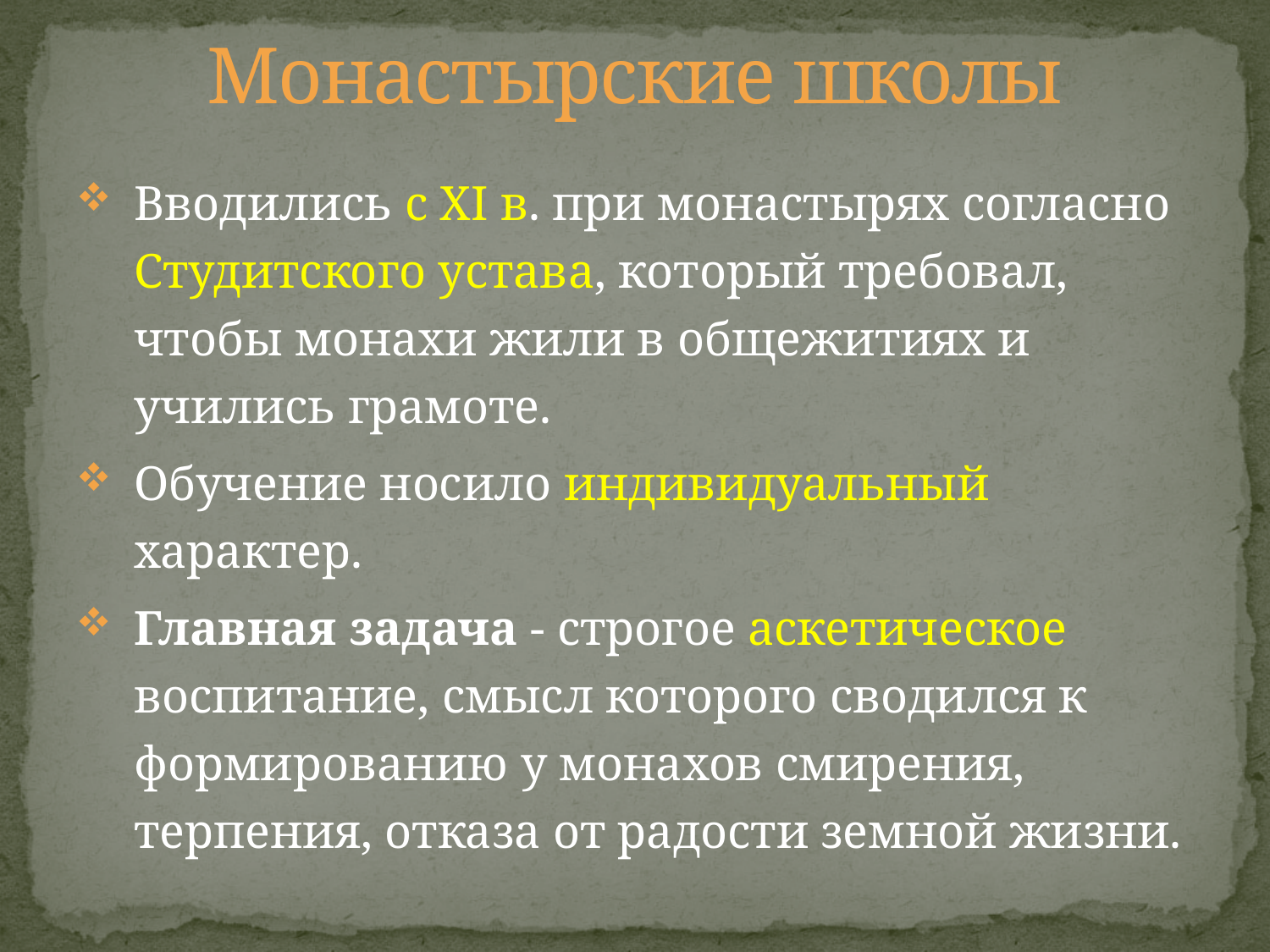

# Монастырские школы
Вводились с XI в. при монастырях согласно Студитского устава, который требовал, чтобы монахи жили в общежитиях и учились грамоте.
Обучение носило индивидуальный характер.
Главная задача - строгое аскетическое воспитание, смысл которого сводился к формированию у монахов смирения, терпения, отказа от радости земной жизни.